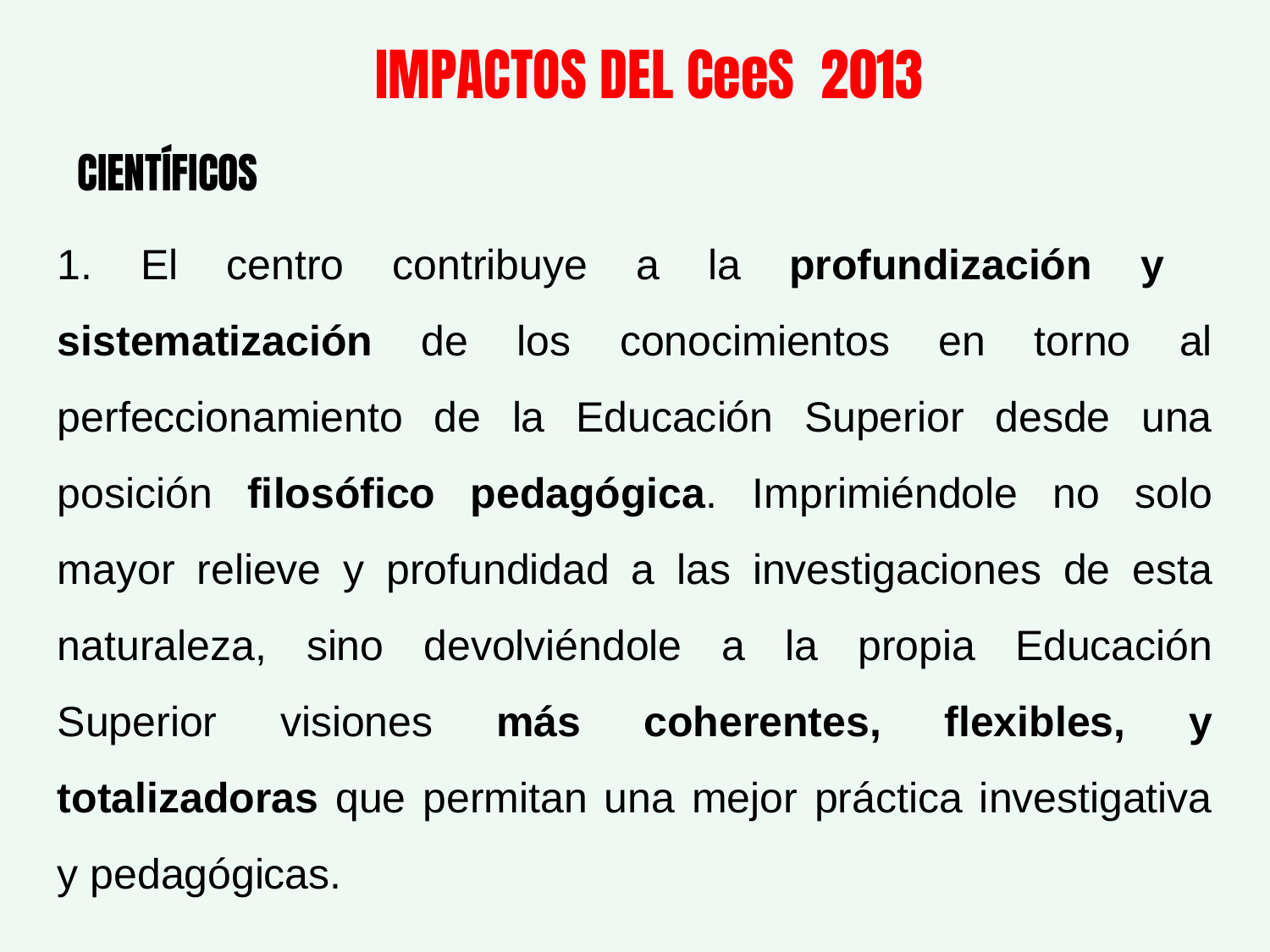

IMPACTOS DEL CeeS  2013
CIENTÍFICOS
1. El centro contribuye a la profundización y  sistematización de los conocimientos en torno al perfeccionamiento de la Educación Superior desde una posición filosófico pedagógica. Imprimiéndole no solo mayor relieve y profundidad a las investigaciones de esta naturaleza, sino devolviéndole a la propia Educación Superior visiones más coherentes, flexibles, y totalizadoras que permitan una mejor práctica investigativa y pedagógicas.